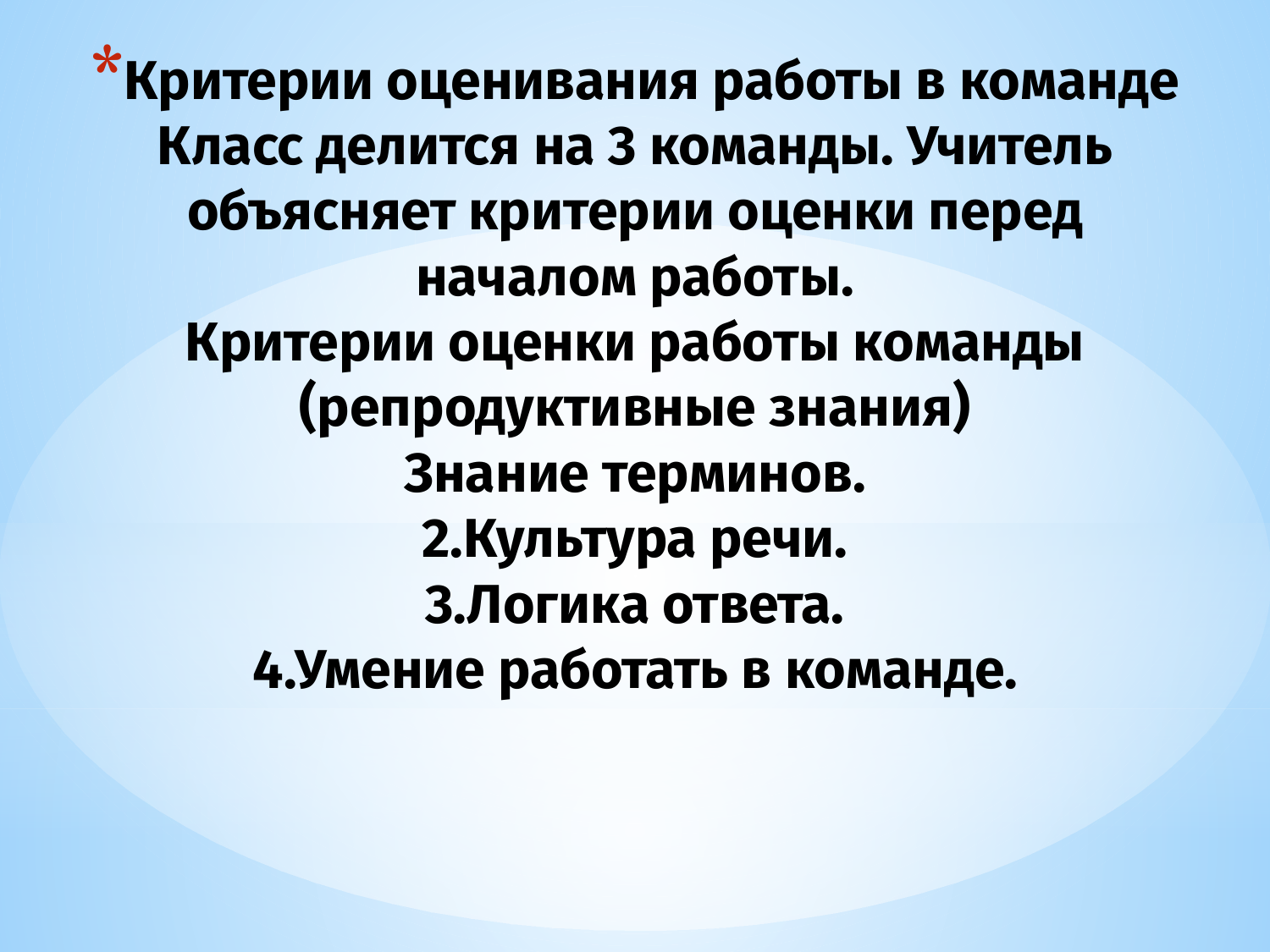

# Критерии оценивания работы в команде Класс делится на 3 команды. Учитель объясняет критерии оценки перед началом работы. Критерии оценки работы команды (репродуктивные знания) Знание терминов. 2.Культура речи. 3.Логика ответа. 4.Умение работать в команде.